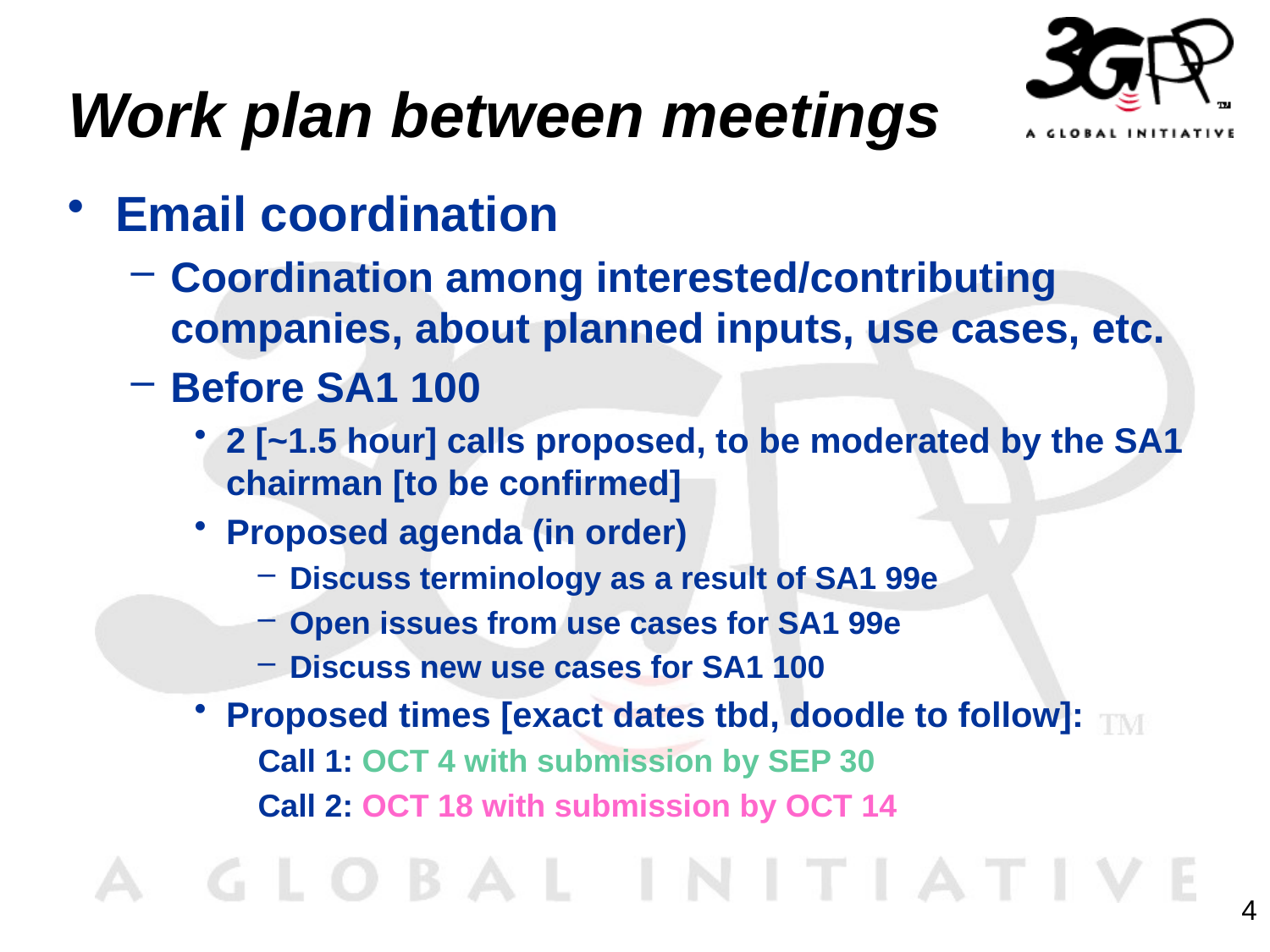

# Work plan between meetings
Email coordination
Coordination among interested/contributing companies, about planned inputs, use cases, etc.
Before SA1 100
2 [~1.5 hour] calls proposed, to be moderated by the SA1 chairman [to be confirmed]
Proposed agenda (in order)
Discuss terminology as a result of SA1 99e
Open issues from use cases for SA1 99e
Discuss new use cases for SA1 100
Proposed times [exact dates tbd, doodle to follow]:
Call 1: OCT 4 with submission by SEP 30
Call 2: OCT 18 with submission by OCT 14

4